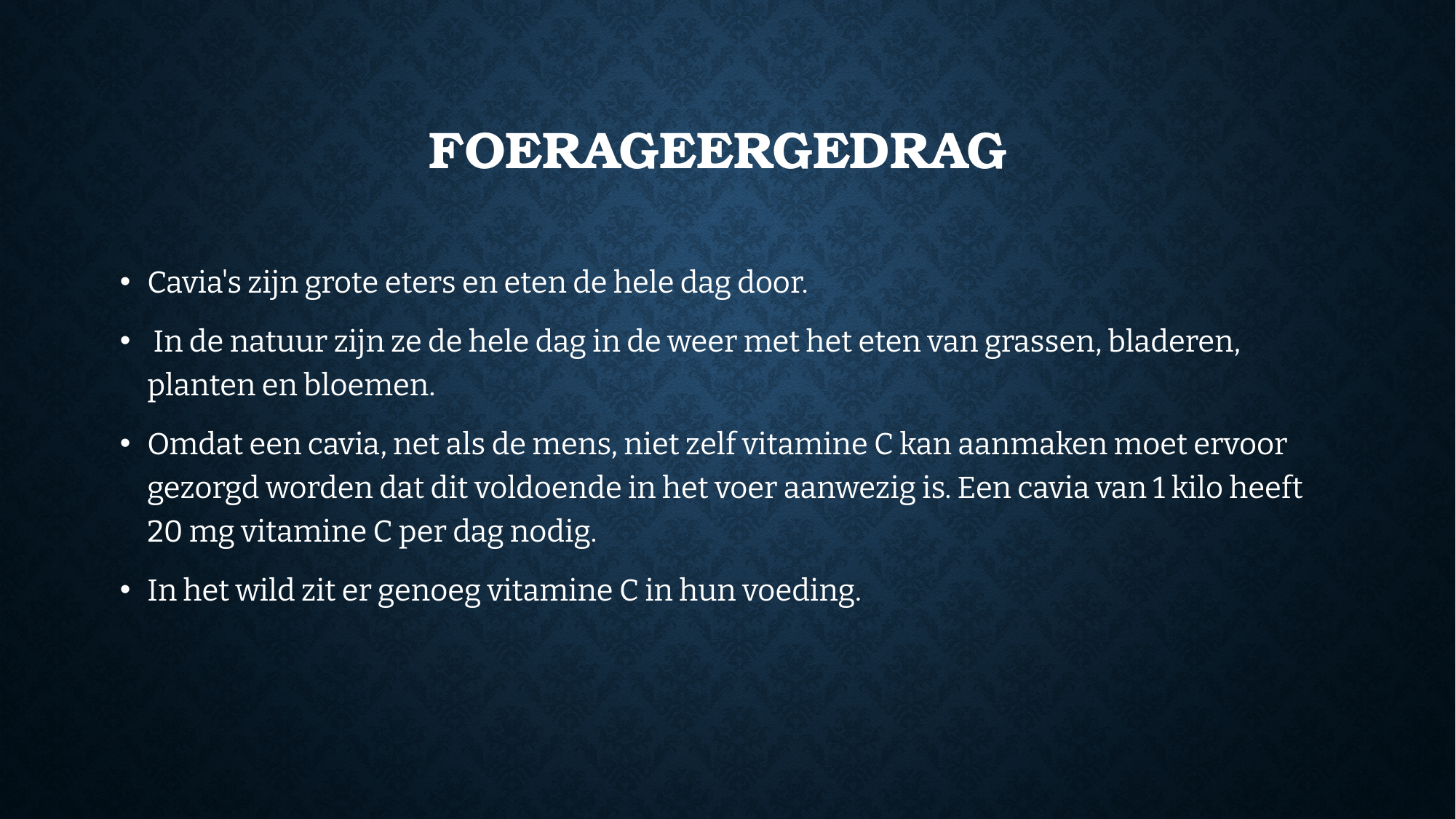

# Foerageergedrag
Cavia's zijn grote eters en eten de hele dag door.
 In de natuur zijn ze de hele dag in de weer met het eten van grassen, bladeren, planten en bloemen.
Omdat een cavia, net als de mens, niet zelf vitamine C kan aanmaken moet ervoor gezorgd worden dat dit voldoende in het voer aanwezig is. Een cavia van 1 kilo heeft 20 mg vitamine C per dag nodig.
In het wild zit er genoeg vitamine C in hun voeding.